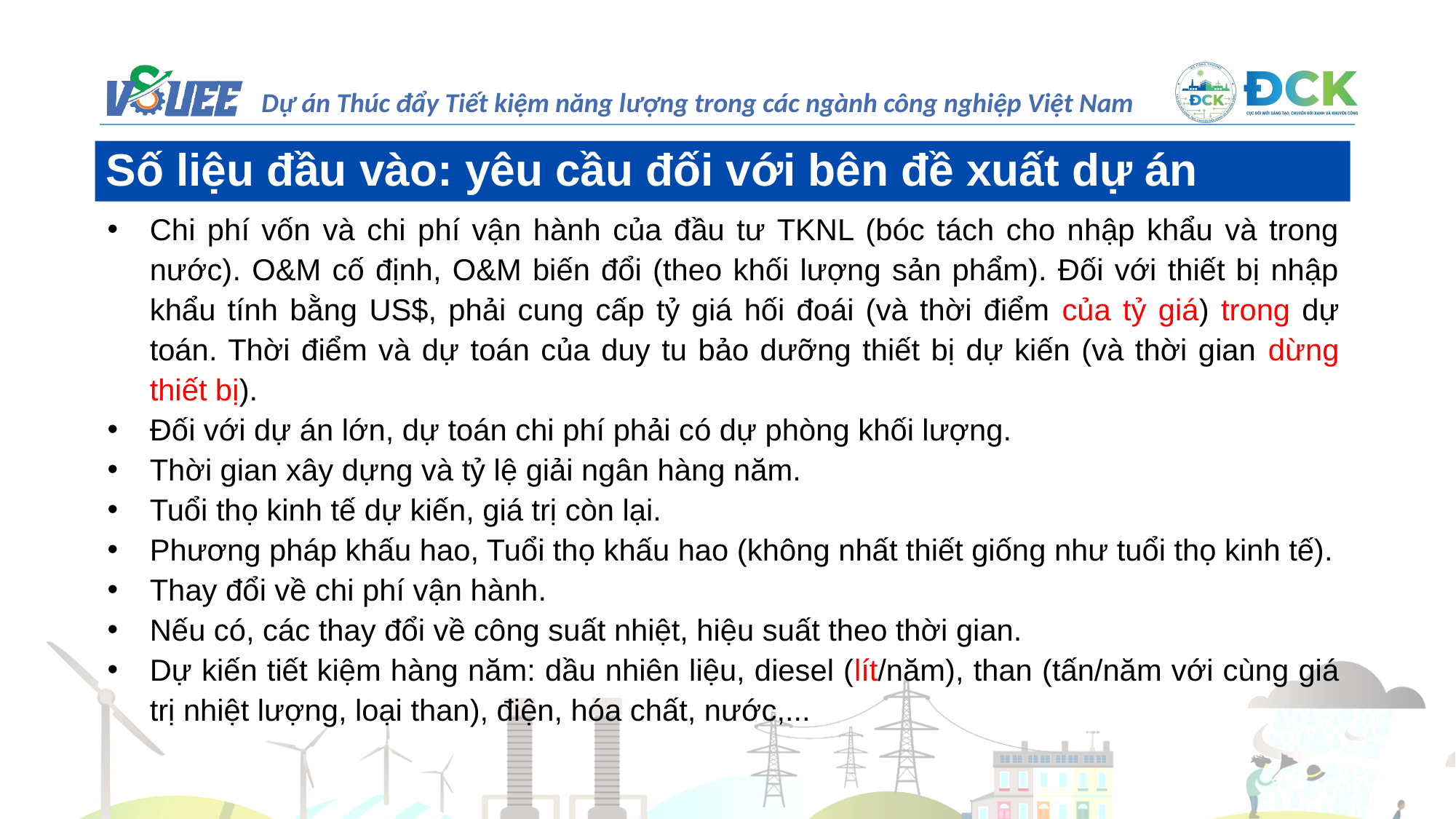

Số liệu đầu vào: yêu cầu đối với bên đề xuất dự án
Chi phí vốn và chi phí vận hành của đầu tư TKNL (bóc tách cho nhập khẩu và trong nước). O&M cố định, O&M biến đổi (theo khối lượng sản phẩm). Đối với thiết bị nhập khẩu tính bằng US$, phải cung cấp tỷ giá hối đoái (và thời điểm của tỷ giá) trong dự toán. Thời điểm và dự toán của duy tu bảo dưỡng thiết bị dự kiến (và thời gian dừng thiết bị).
Đối với dự án lớn, dự toán chi phí phải có dự phòng khối lượng.
Thời gian xây dựng và tỷ lệ giải ngân hàng năm.
Tuổi thọ kinh tế dự kiến, giá trị còn lại.
Phương pháp khấu hao, Tuổi thọ khấu hao (không nhất thiết giống như tuổi thọ kinh tế).
Thay đổi về chi phí vận hành.
Nếu có, các thay đổi về công suất nhiệt, hiệu suất theo thời gian.
Dự kiến tiết kiệm hàng năm: dầu nhiên liệu, diesel (lít/năm), than (tấn/năm với cùng giá trị nhiệt lượng, loại than), điện, hóa chất, nước,...